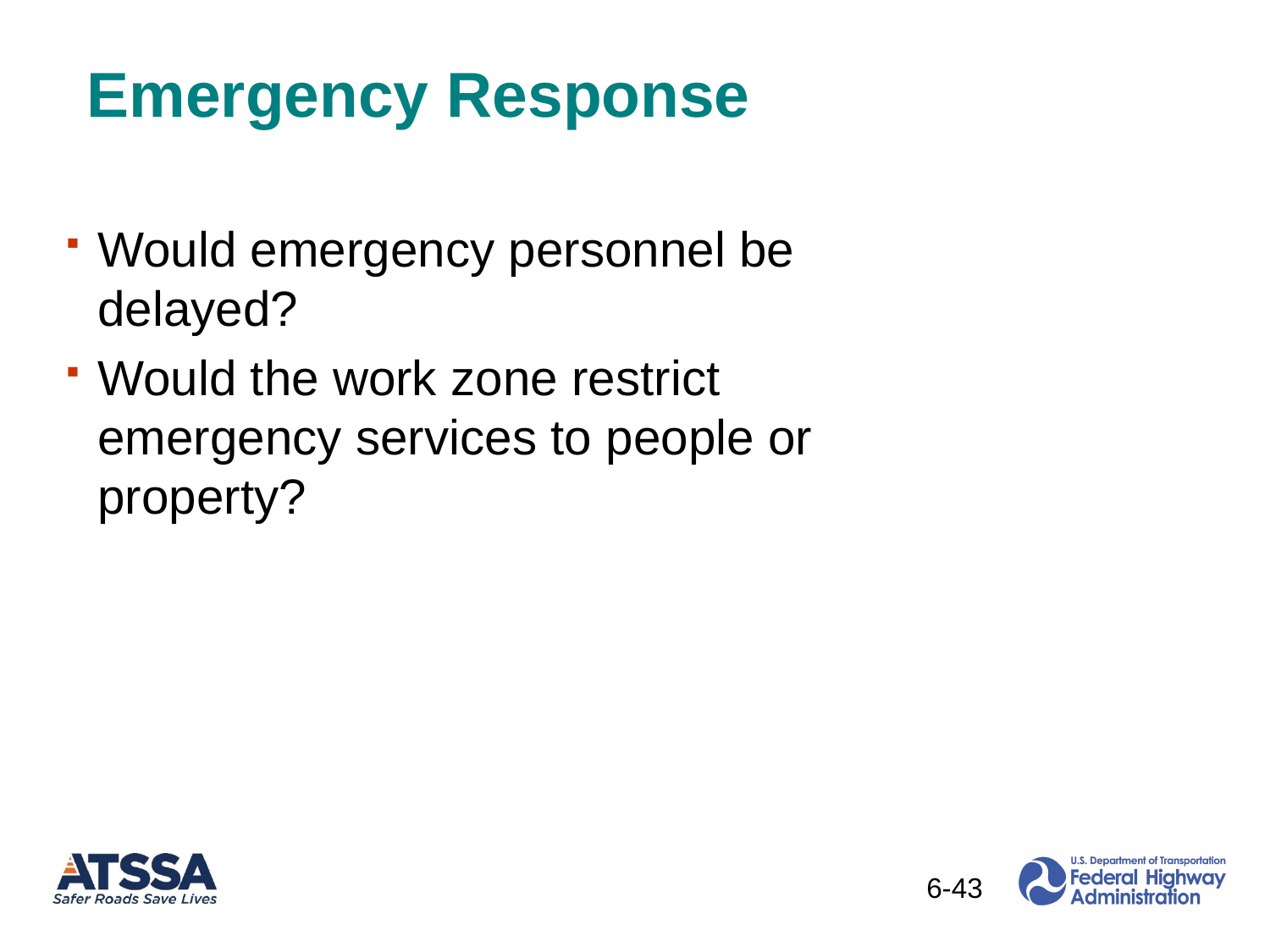

# Emergency Response
Would emergency personnel be delayed?
Would the work zone restrict emergency services to people or property?